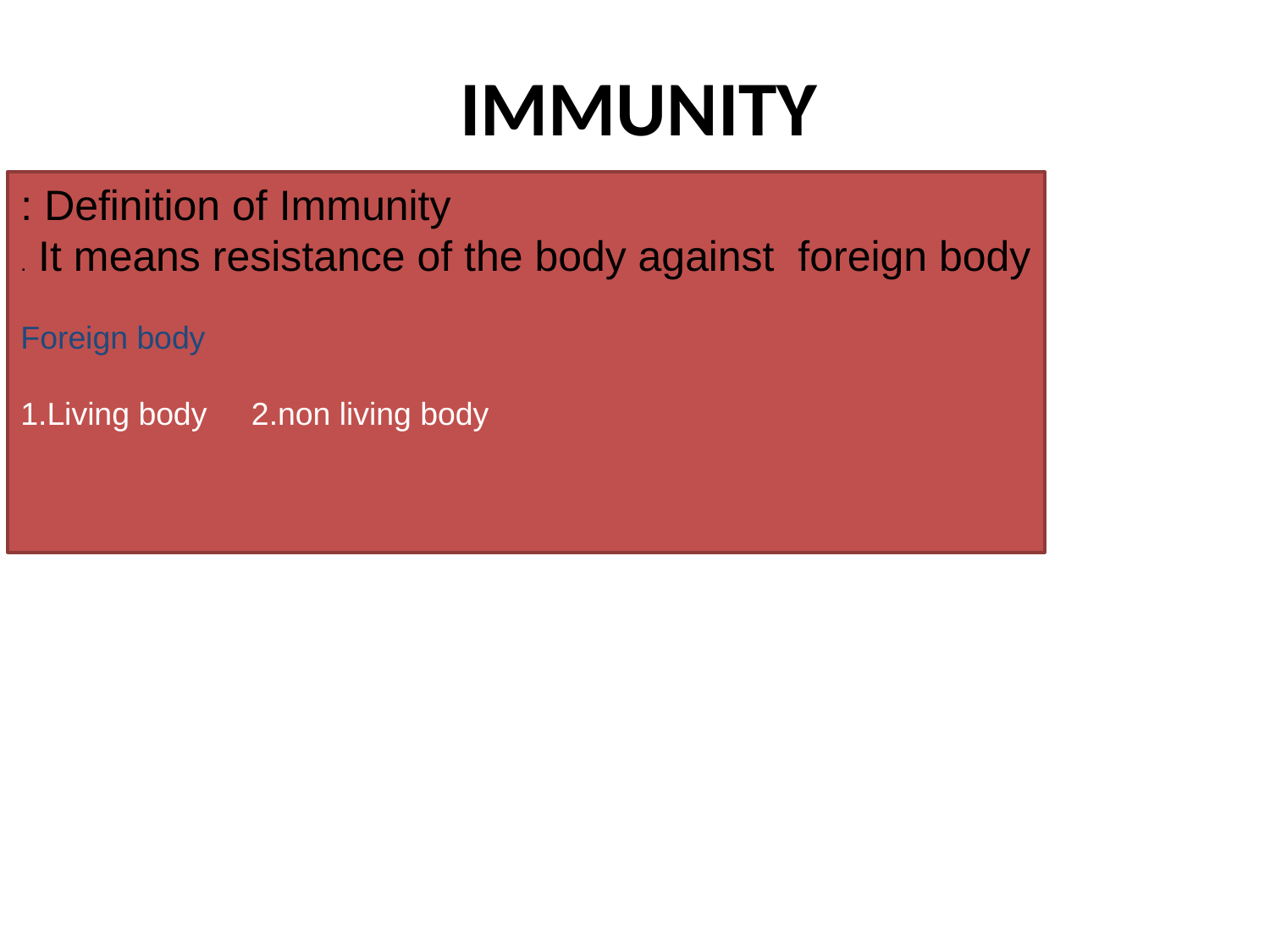

# IMMUNITY
Definition of Immunity :
It means resistance of the body against  foreign body .

Foreign body

1.Living body     2.non living body